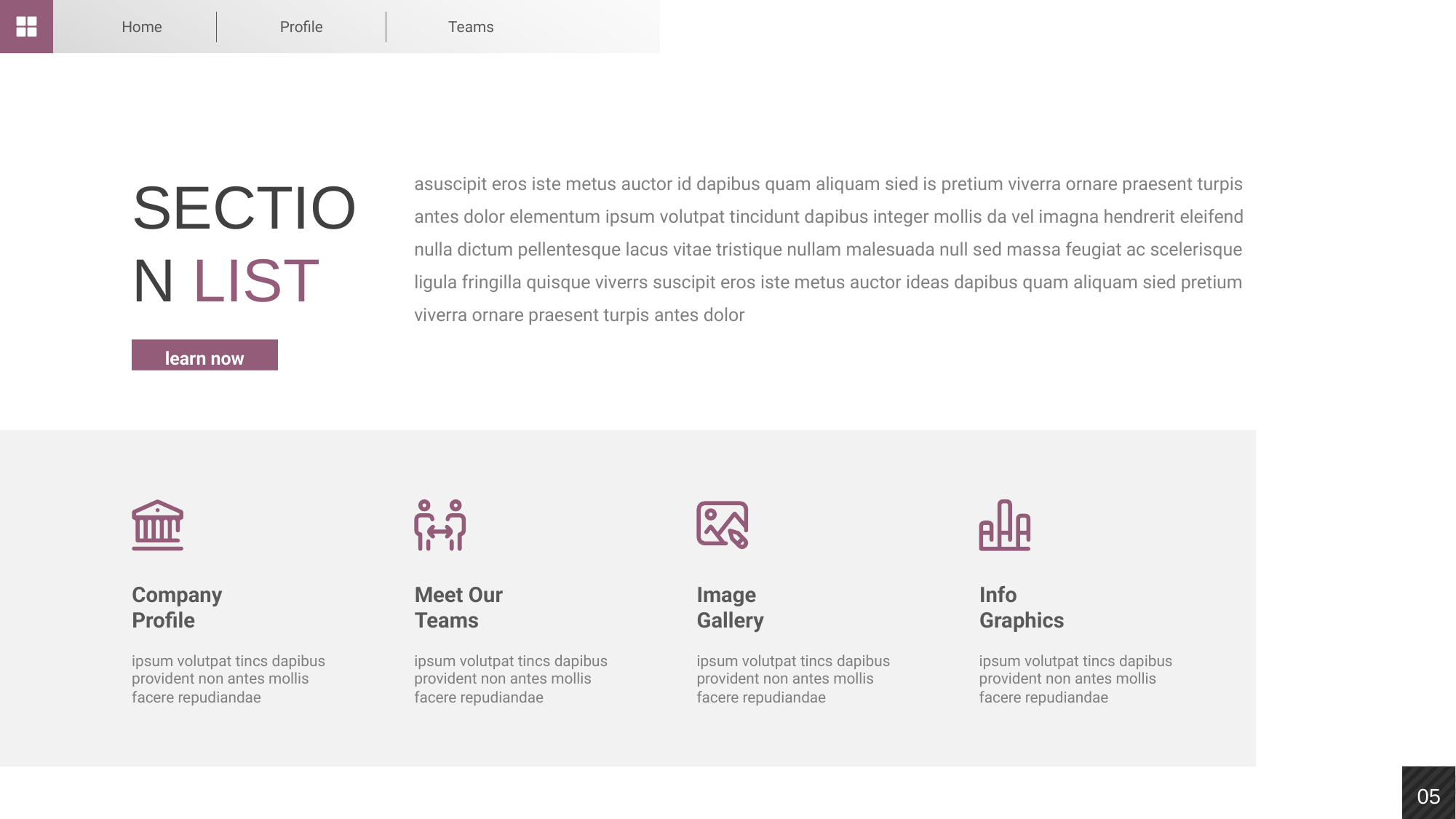

Home
Profile
Teams

05
asuscipit eros iste metus auctor id dapibus quam aliquam sied is pretium viverra ornare praesent turpis antes dolor elementum ipsum volutpat tincidunt dapibus integer mollis da vel imagna hendrerit eleifend nulla dictum pellentesque lacus vitae tristique nullam malesuada null sed massa feugiat ac scelerisque ligula fringilla quisque viverrs suscipit eros iste metus auctor ideas dapibus quam aliquam sied pretium viverra ornare praesent turpis antes dolor
SECTION LIST
learn now

Company
Profile
Meet Our
Teams
Image
Gallery
Info
Graphics
ipsum volutpat tincs dapibus provident non antes mollis facere repudiandae
ipsum volutpat tincs dapibus provident non antes mollis facere repudiandae
ipsum volutpat tincs dapibus provident non antes mollis facere repudiandae
ipsum volutpat tincs dapibus provident non antes mollis facere repudiandae